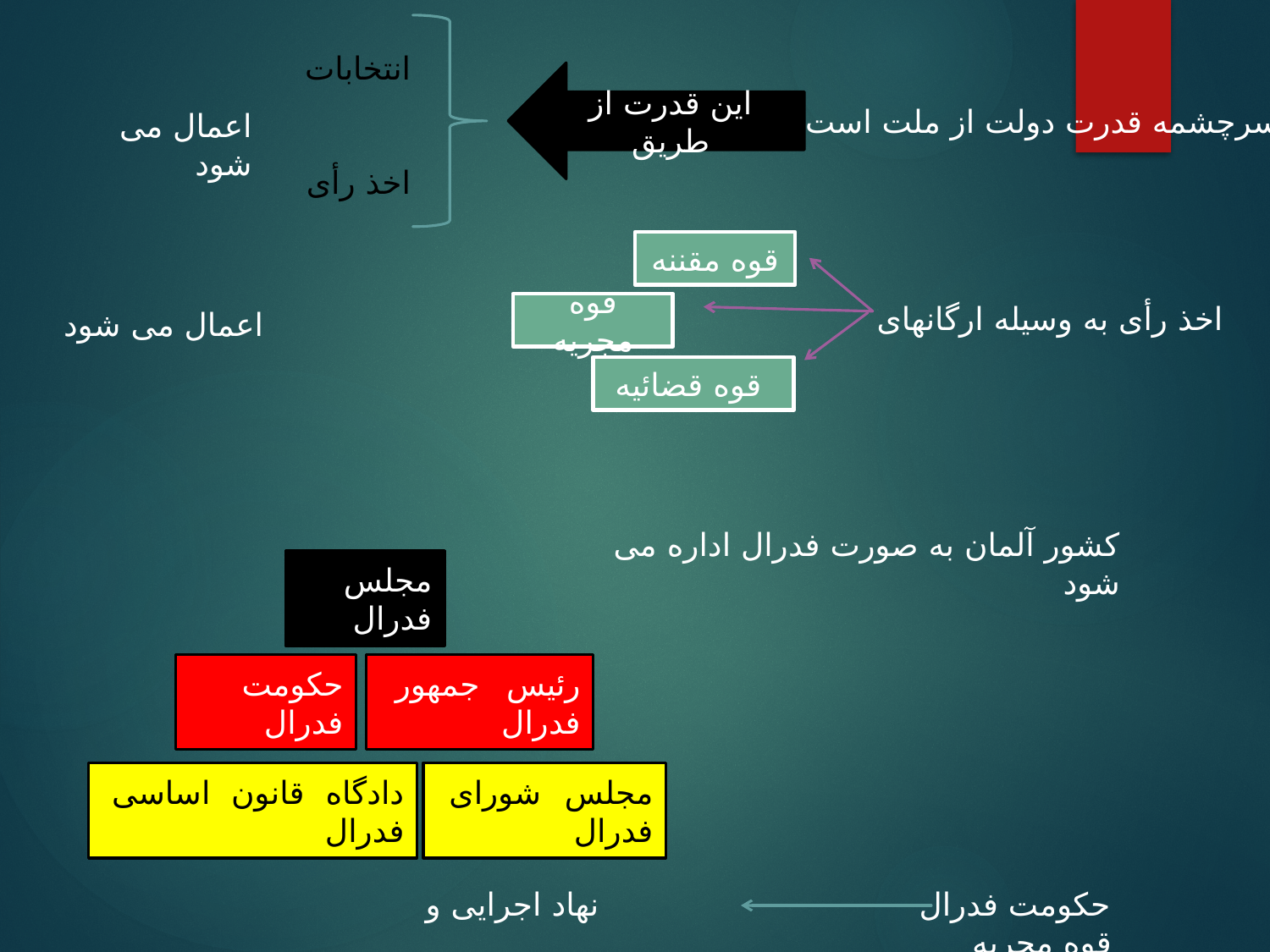

انتخابات

اخذ رأی
این قدرت از طریق
سرچشمه قدرت دولت از ملت است
اعمال می شود
قوه مقننه
اخذ رأی به وسیله ارگانهای
قوه مجریه
اعمال می شود
قوه قضائیه
کشور آلمان به صورت فدرال اداره می شود
مجلس فدرال
حکومت فدرال
رئیس جمهور فدرال
دادگاه قانون اساسی فدرال
مجلس شورای فدرال
حکومت فدرال                               نهاد اجرایی و قوه مجریه